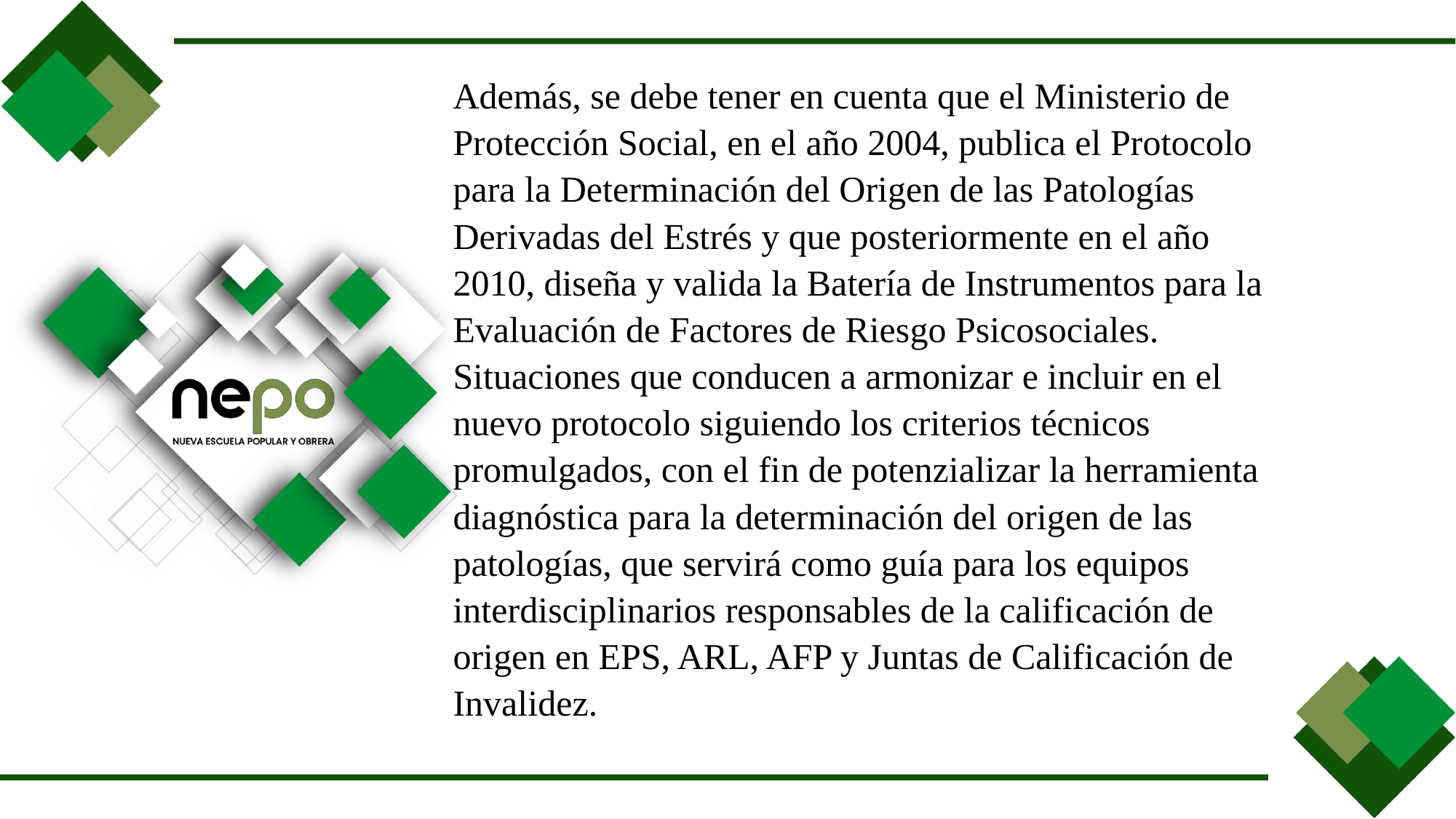

Además, se debe tener en cuenta que el Ministerio de Protección Social, en el año 2004, publica el Protocolo para la Determinación del Origen de las Patologías Derivadas del Estrés y que posteriormente en el año 2010, diseña y valida la Batería de Instrumentos para la Evaluación de Factores de Riesgo Psicosociales. Situaciones que conducen a armonizar e incluir en el nuevo protocolo siguiendo los criterios técnicos promulgados, con el fi­n de potenzializar la herramienta diagnóstica para la determinación del origen de las patologías, que servirá como guía para los equipos interdisciplinarios responsables de la califi­cación de origen en EPS, ARL, AFP y Juntas de Califi­cación de Invalidez.